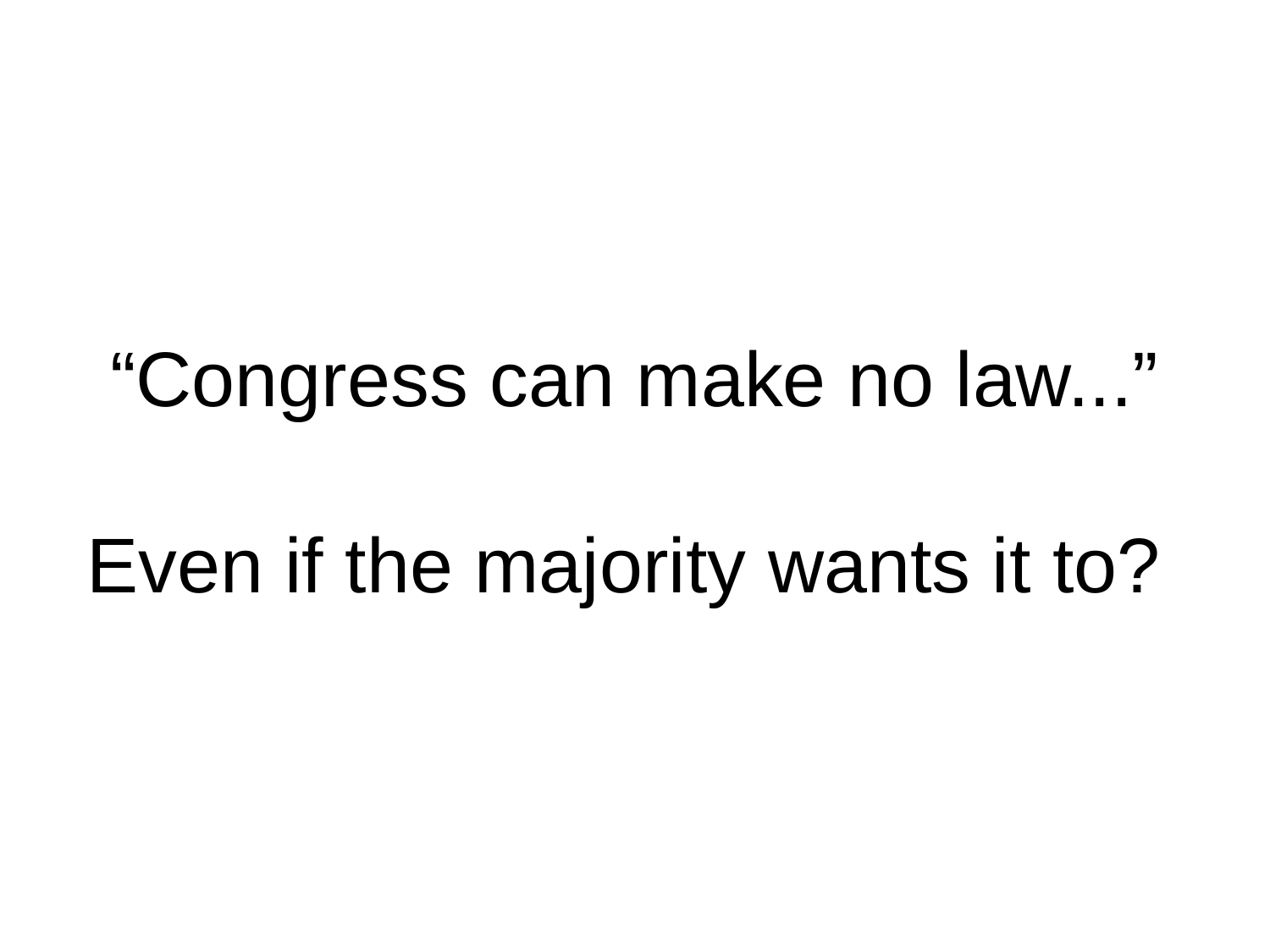

# “Congress can make no law...” Even if the majority wants it to?